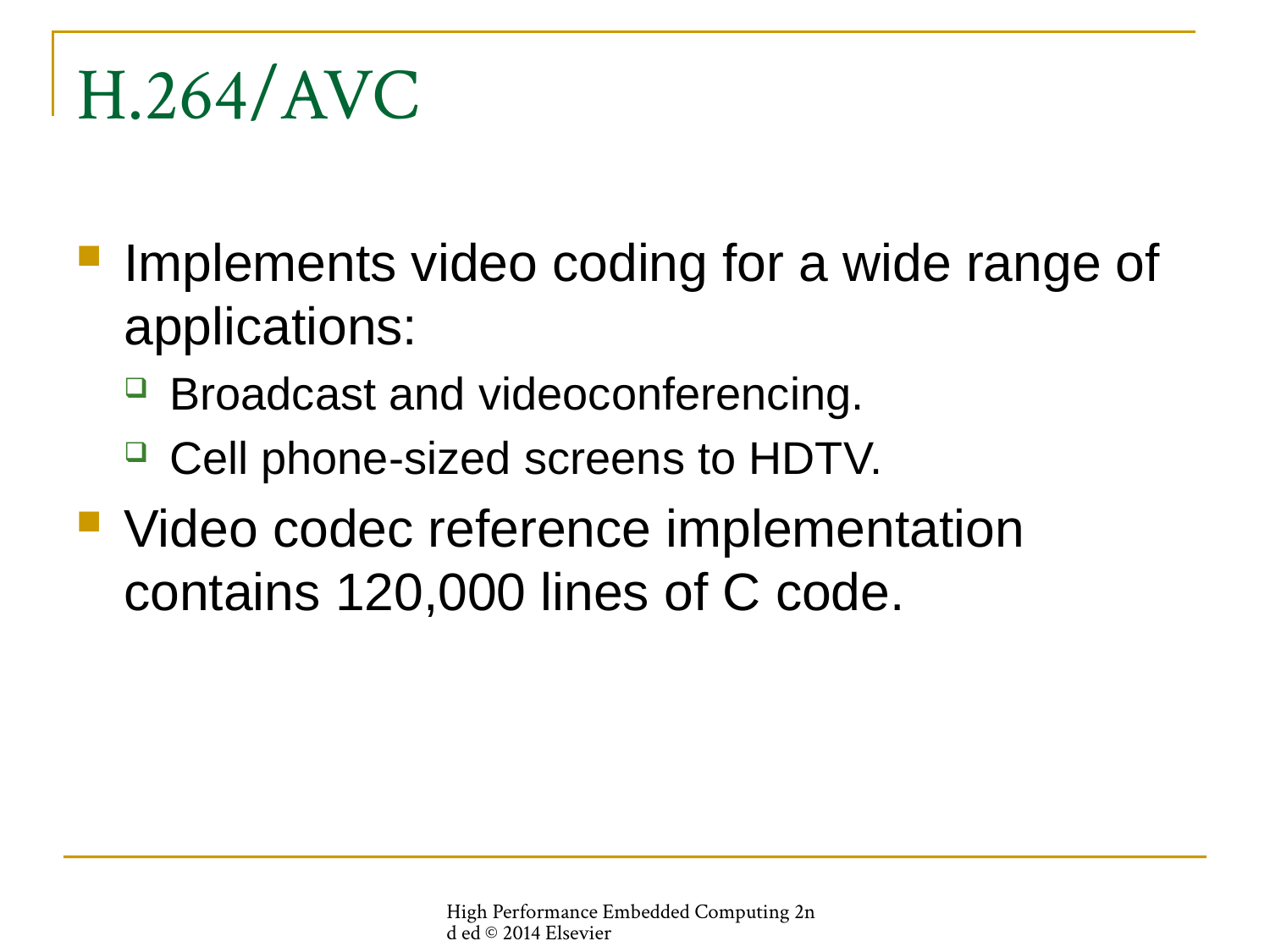

# H.264/AVC
Implements video coding for a wide range of applications:
Broadcast and videoconferencing.
Cell phone-sized screens to HDTV.
Video codec reference implementation contains 120,000 lines of C code.
High Performance Embedded Computing 2nd ed © 2014 Elsevier